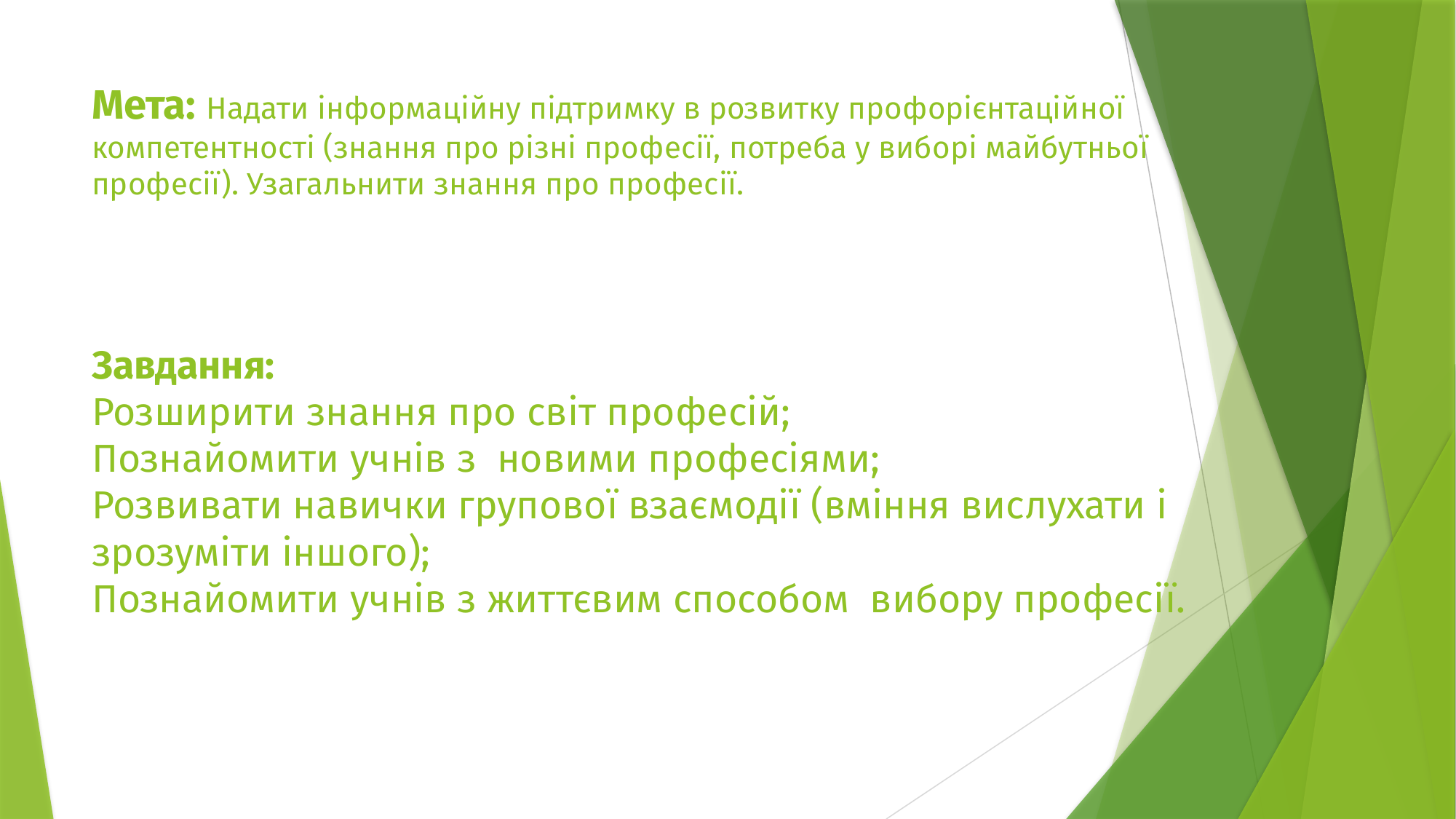

# Мета: Надати інформаційну підтримку в розвитку профорієнтаційної компетентності (знання про різні професії, потреба у виборі майбутньої професії). Узагальнити знання про професії.
Завдання:
Розширити знання про світ професій;
Познайомити учнів з  новими професіями;
Розвивати навички групової взаємодії (вміння вислухати і зрозуміти іншого);
Познайомити учнів з життєвим способом  вибору професії.